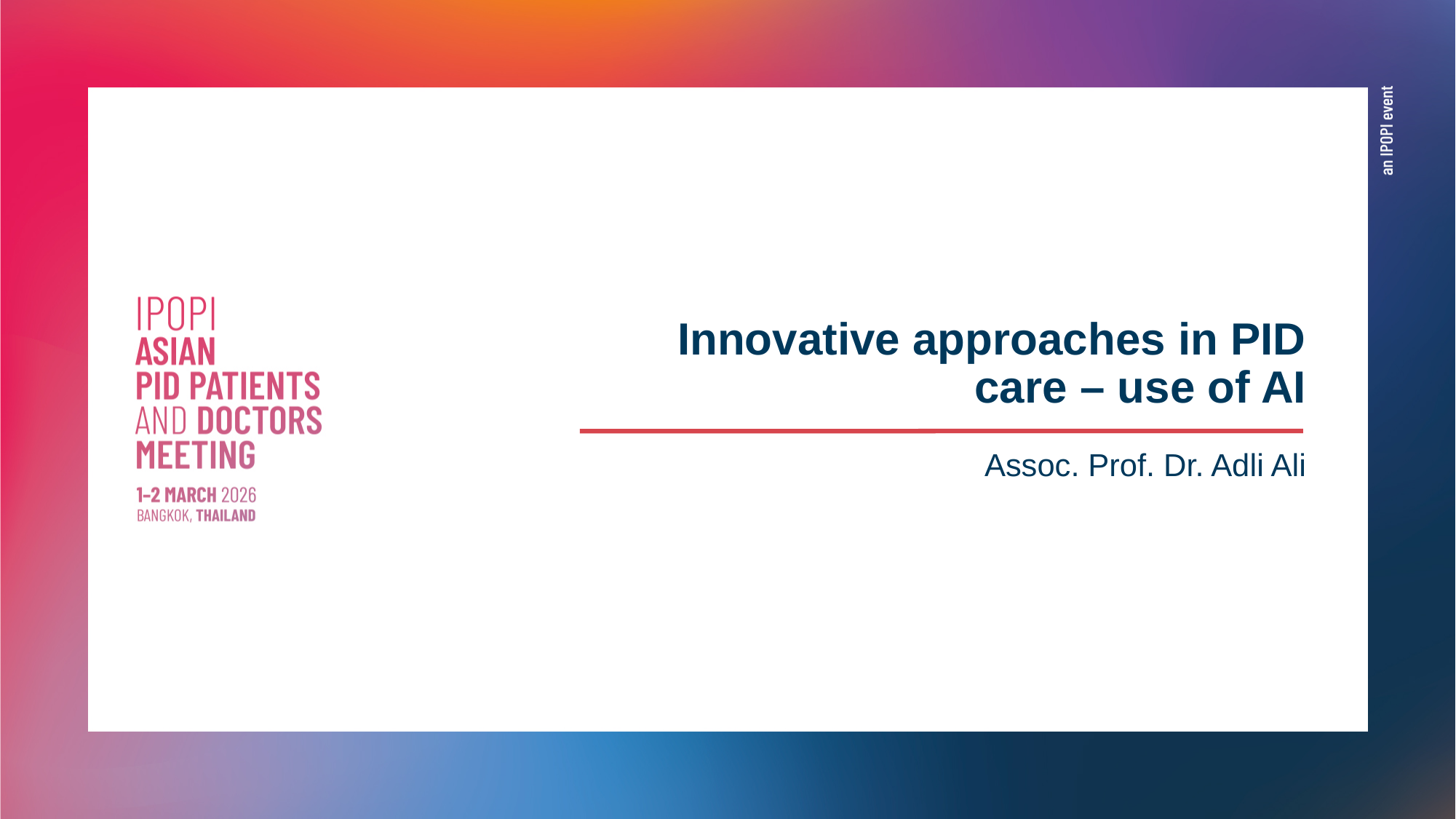

# Innovative approaches in PID care – use of AI
Assoc. Prof. Dr. Adli Ali